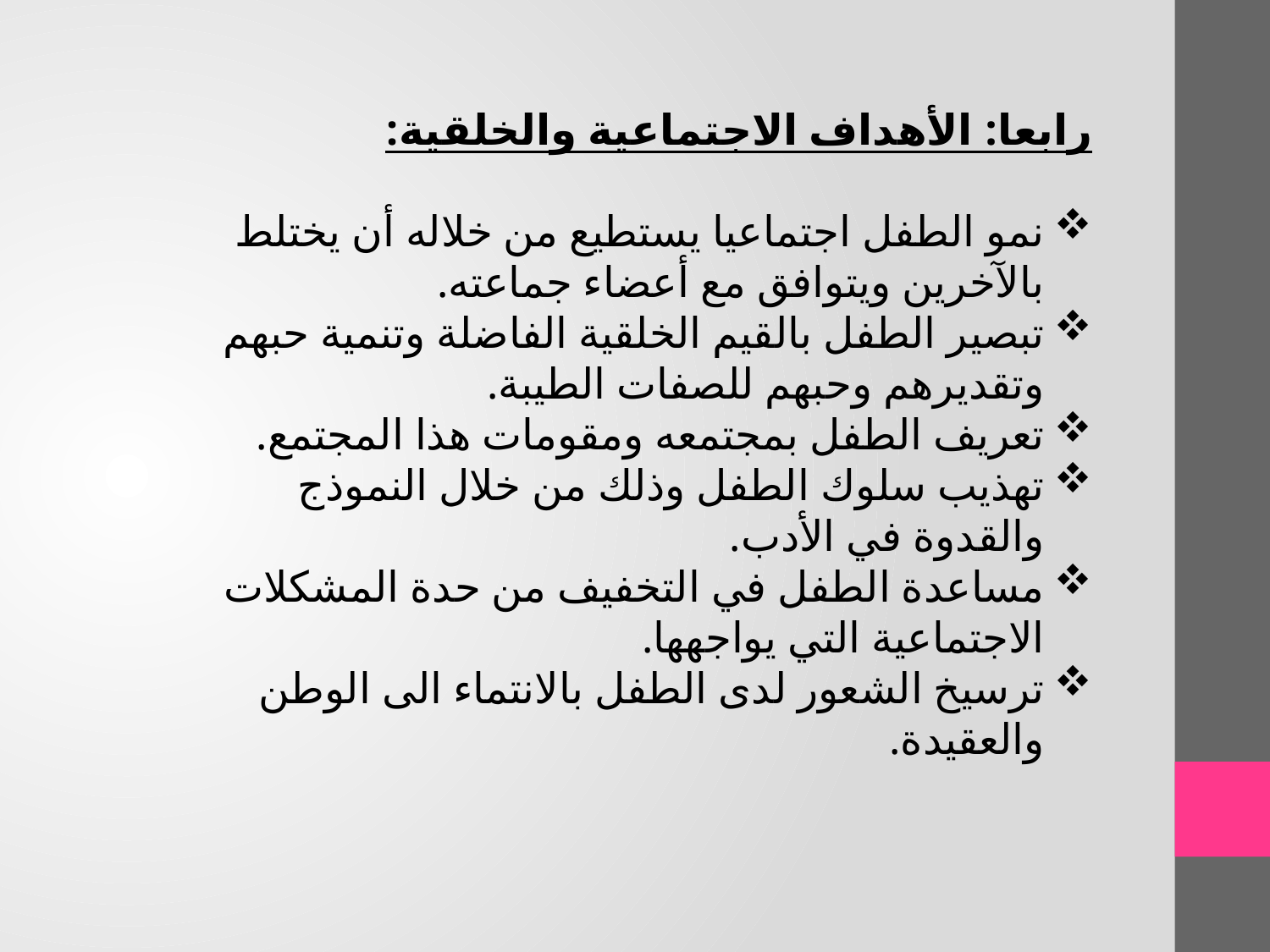

رابعا: الأهداف الاجتماعية والخلقية:

نمو الطفل اجتماعيا يستطيع من خلاله أن يختلط بالآخرين ويتوافق مع أعضاء جماعته.
تبصير الطفل بالقيم الخلقية الفاضلة وتنمية حبهم وتقديرهم وحبهم للصفات الطيبة.
تعريف الطفل بمجتمعه ومقومات هذا المجتمع.
تهذيب سلوك الطفل وذلك من خلال النموذج والقدوة في الأدب.
مساعدة الطفل في التخفيف من حدة المشكلات الاجتماعية التي يواجهها.
ترسيخ الشعور لدى الطفل بالانتماء الى الوطن والعقيدة.